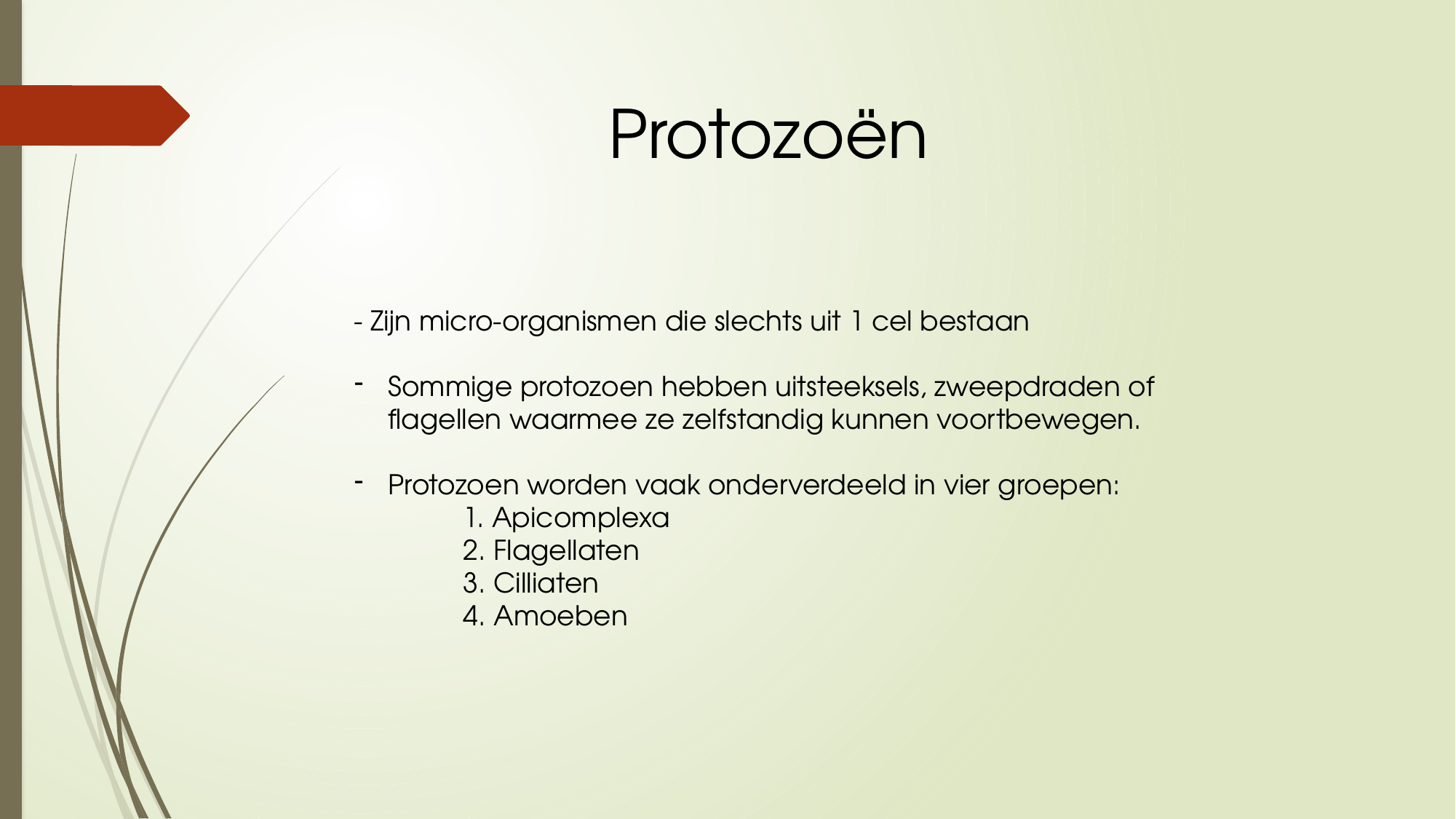

Protozoën
- Zijn micro-organismen die slechts uit 1 cel bestaan

Sommige protozoen hebben uitsteeksels, zweepdraden of flagellen waarmee ze zelfstandig kunnen voortbewegen.

Protozoen worden vaak onderverdeeld in vier groepen:
	1. Apicomplexa
	2. Flagellaten
	3. Cilliaten
	4. Amoeben